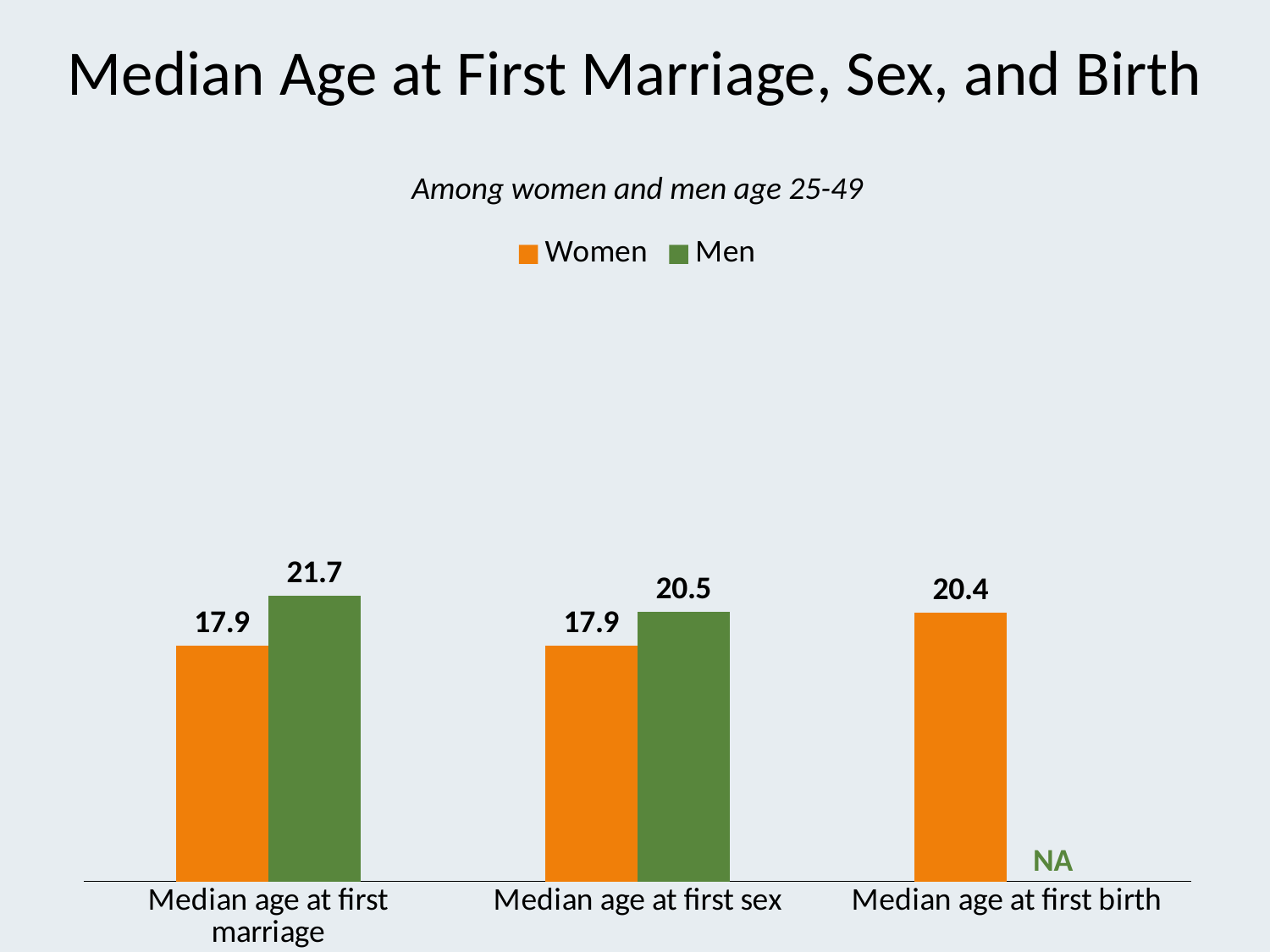

# Median Age at First Marriage, Sex, and Birth
Among women and men age 25-49

### Chart

| Category | Women | Men |
|---|---|---|
| Median age at first marriage | 17.9 | 21.7 |
| Median age at first sex | 17.9 | 20.5 |
| Median age at first birth | 20.4 | None |
NA